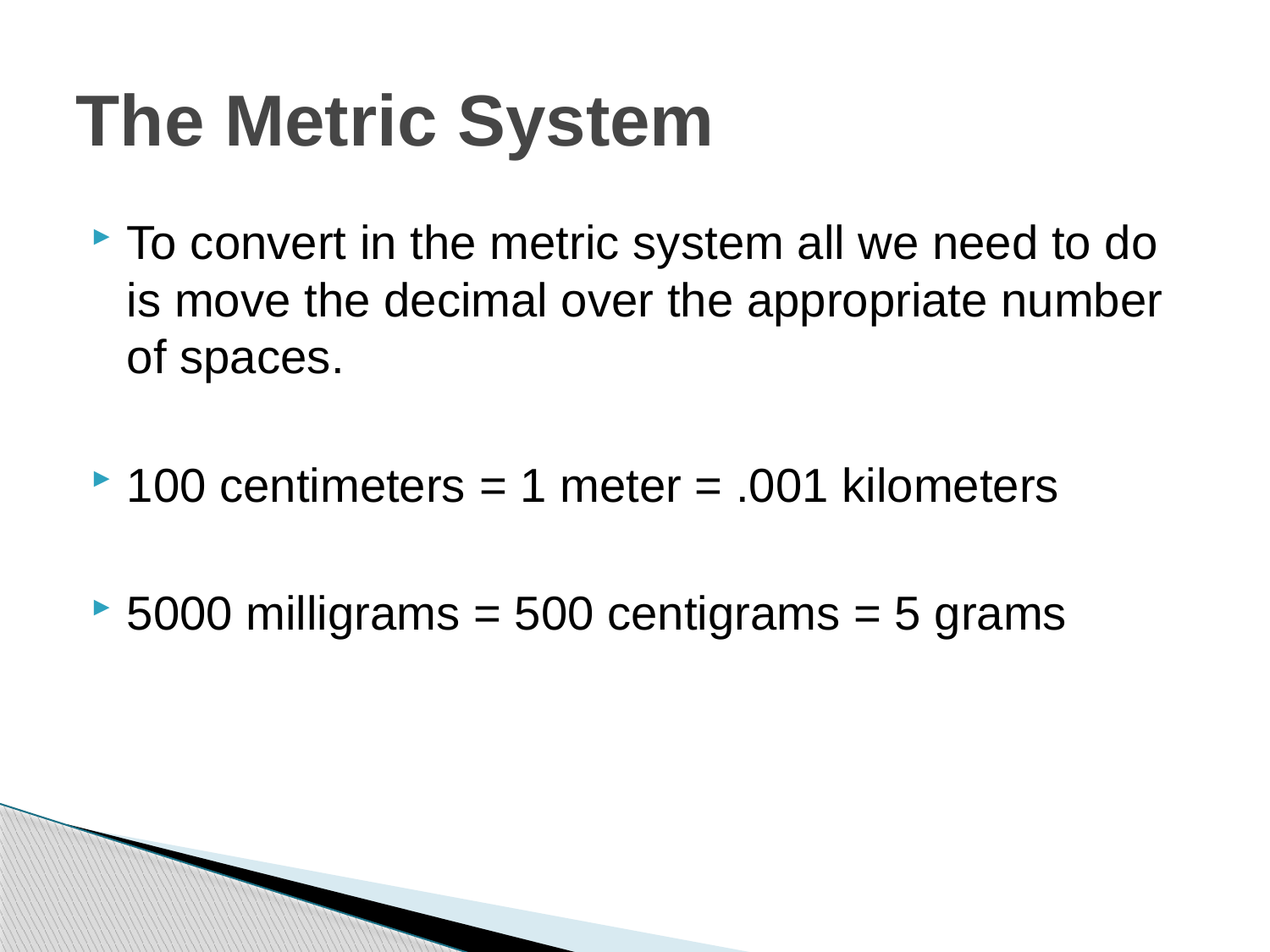

# The Metric System
To convert in the metric system all we need to do is move the decimal over the appropriate number of spaces.

100 centimeters = 1 meter = .001 kilometers

5000 milligrams = 500 centigrams = 5 grams